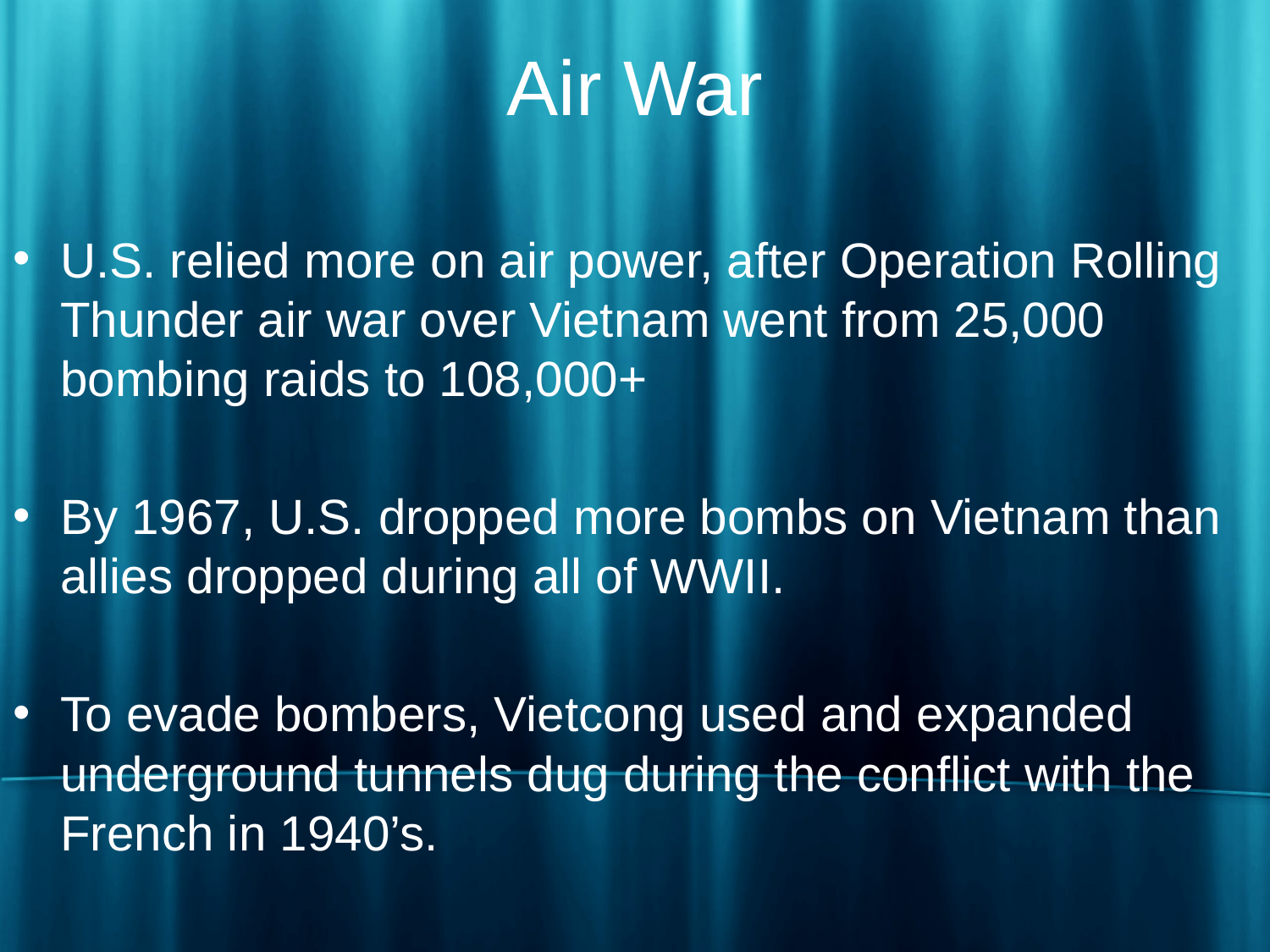

# Air War
U.S. relied more on air power, after Operation Rolling Thunder air war over Vietnam went from 25,000 bombing raids to 108,000+

By 1967, U.S. dropped more bombs on Vietnam than allies dropped during all of WWII.

To evade bombers, Vietcong used and expanded underground tunnels dug during the conflict with the French in 1940’s.